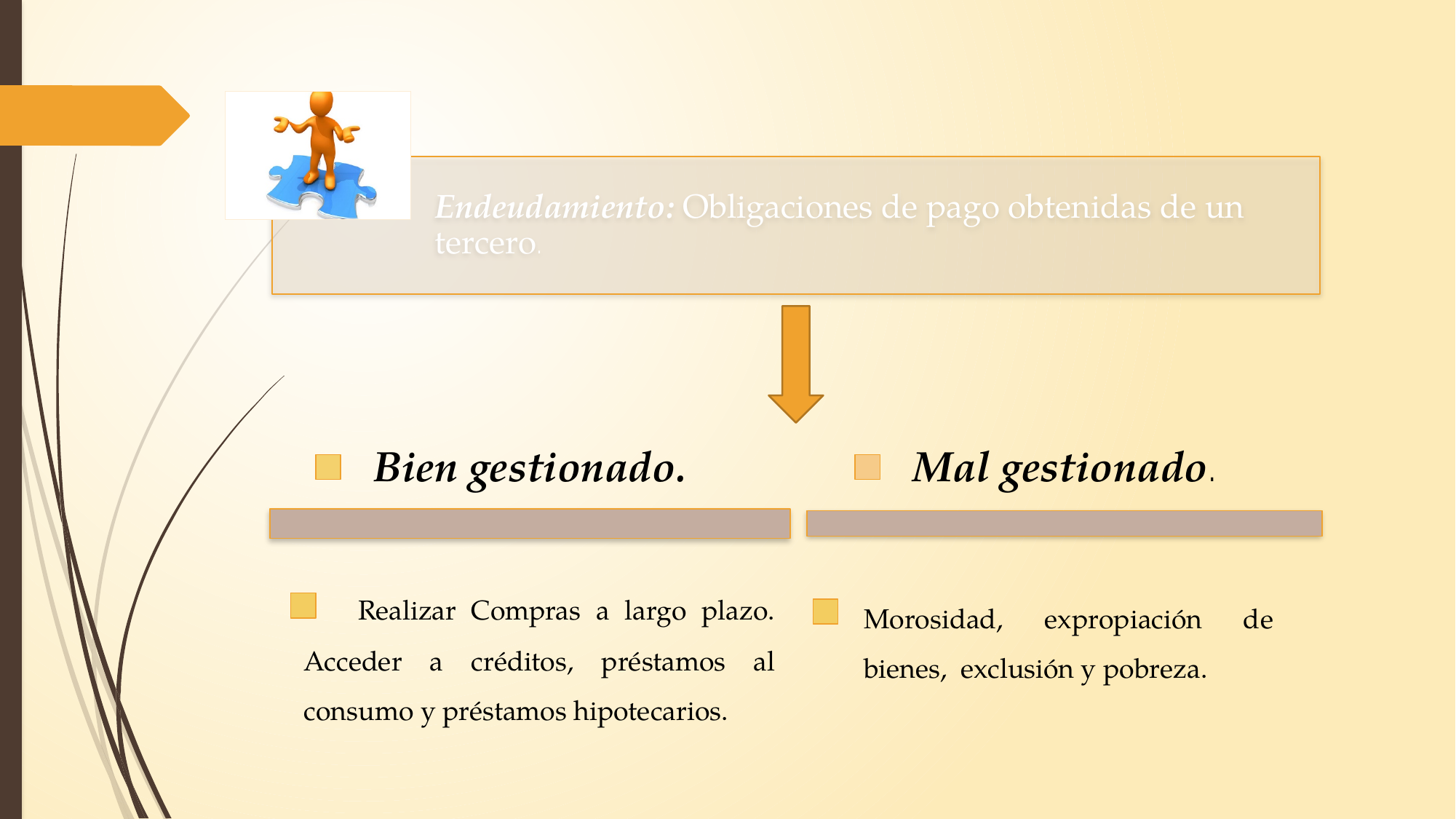

Endeudamiento: Obligaciones de pago obtenidas de un tercero.

Bien gestionado.
   Realizar Compras a largo plazo. Acceder a créditos, préstamos al consumo y préstamos hipotecarios.
Mal gestionado.
Morosidad, expropiación de bienes,  exclusión y pobreza.